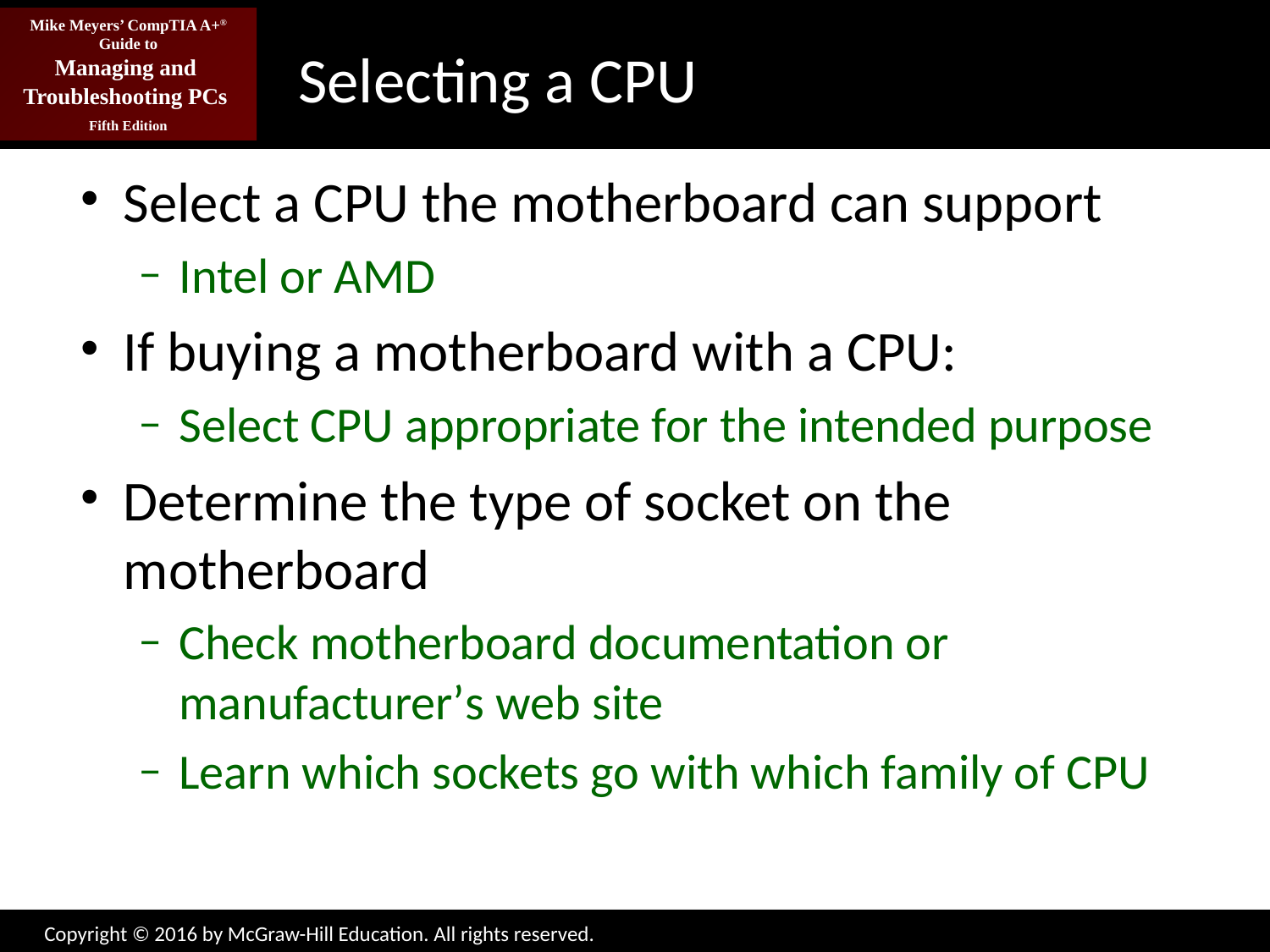

# Selecting a CPU
Select a CPU the motherboard can support
Intel or AMD
If buying a motherboard with a CPU:
Select CPU appropriate for the intended purpose
Determine the type of socket on the motherboard
Check motherboard documentation or manufacturer’s web site
Learn which sockets go with which family of CPU